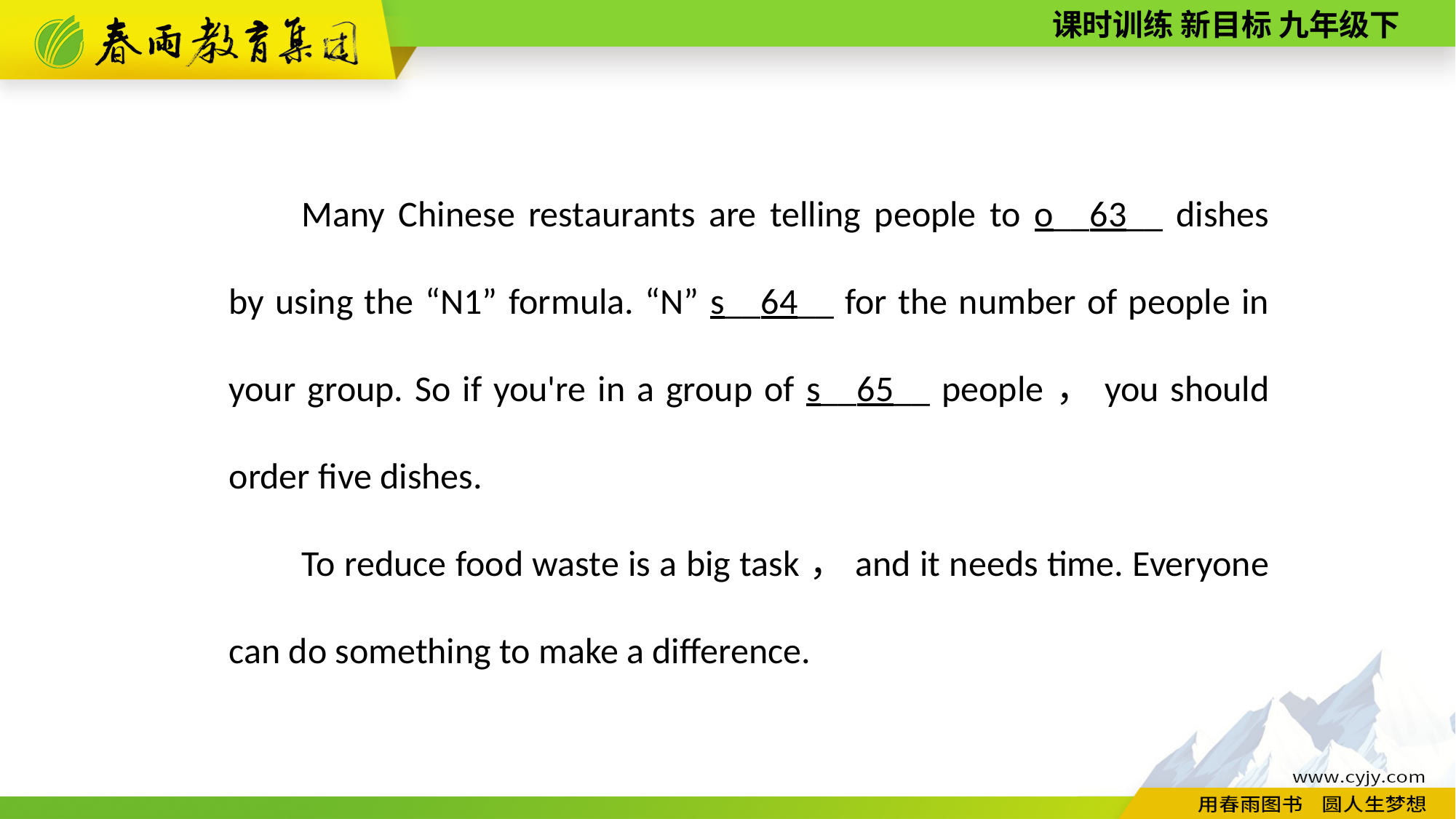

Many Chinese restaurants are telling people to o__63__ dishes by using the “N­1” formula. “N” s__64__ for the number of people in your group. So if you're in a group of s__65__ people，you should order five dishes.
To reduce food waste is a big task，and it needs time. Everyone can do something to make a difference.